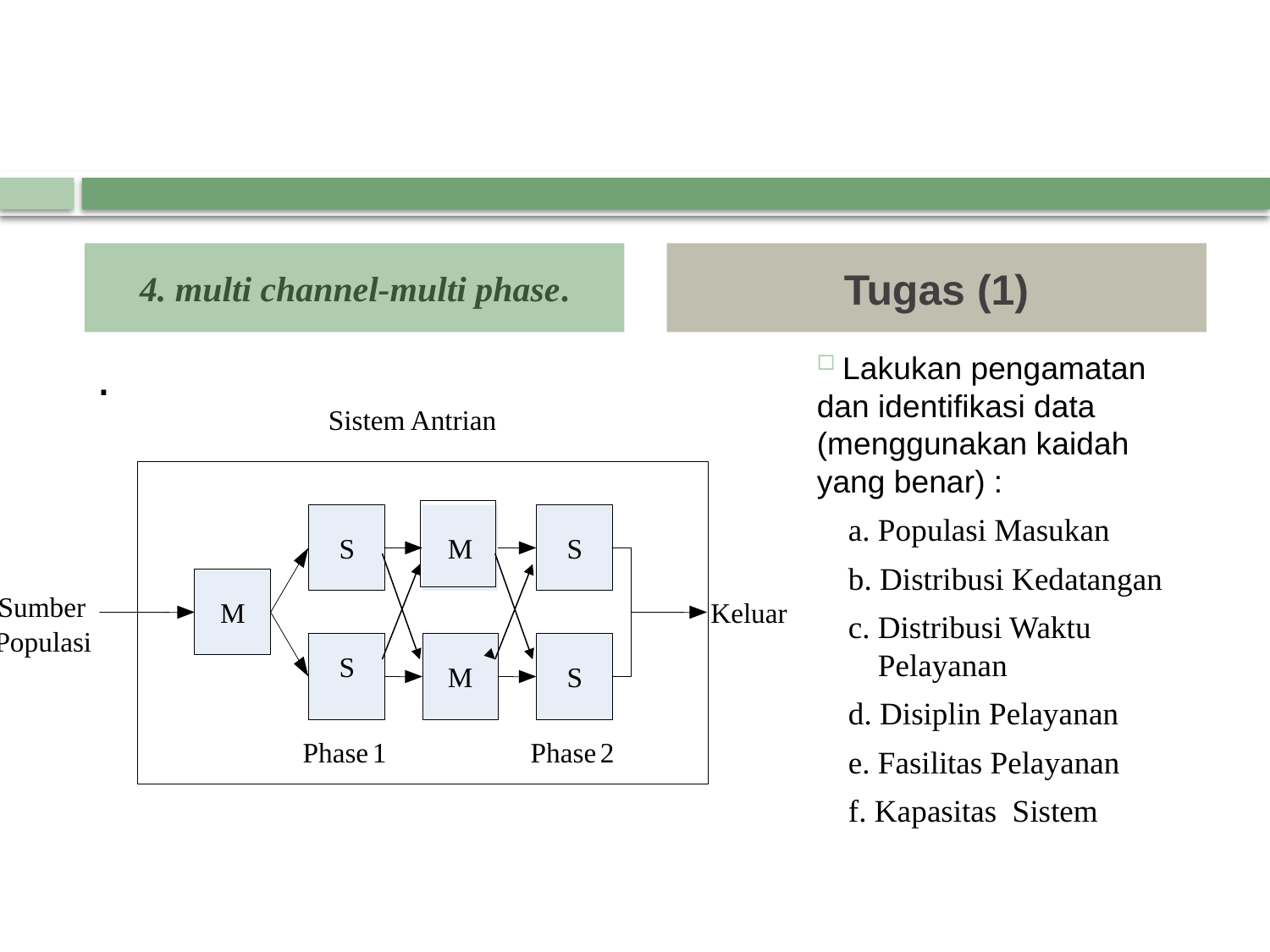

4. multi channel-multi phase.
Tugas (1)
.
 Lakukan pengamatan dan identifikasi data (menggunakan kaidah yang benar) :
a. Populasi Masukan
b. Distribusi Kedatangan
c. Distribusi Waktu Pelayanan
d. Disiplin Pelayanan
e. Fasilitas Pelayanan
f. Kapasitas  Sistem

Sistem Antrian

S
M
S

Sumber
M
Keluar

Populasi

S

M

S

Phase
1
Phase
2